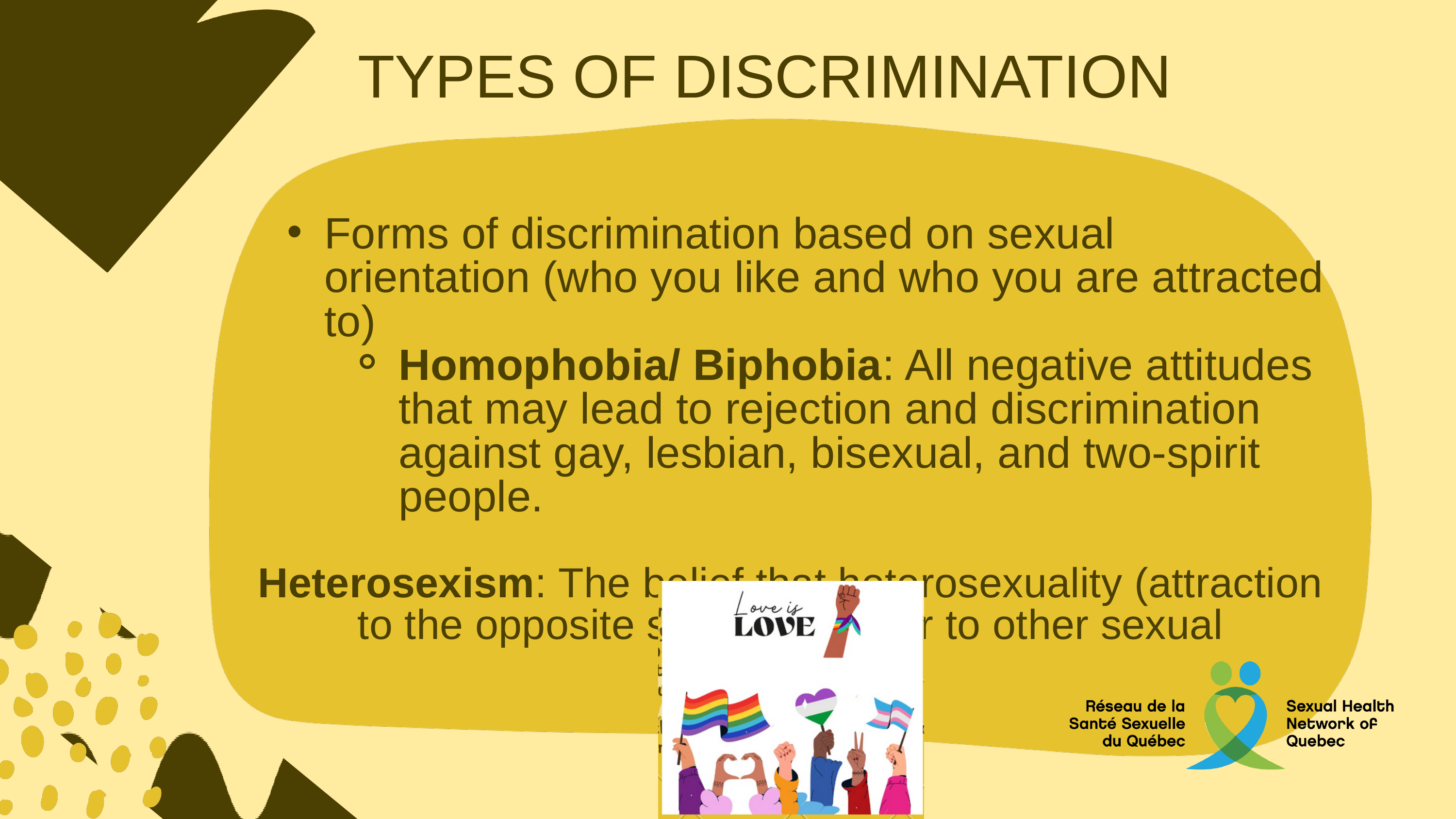

TYPES OF DISCRIMINATION

Forms of discrimination based on sexual orientation (who you like and who you are attracted to)
Homophobia/ Biphobia: All negative attitudes that may lead to rejection and discrimination against gay, lesbian, bisexual, and two-spirit people.

Heterosexism: The belief that heterosexuality (attraction to the opposite sex) is superior to other sexual orientations.